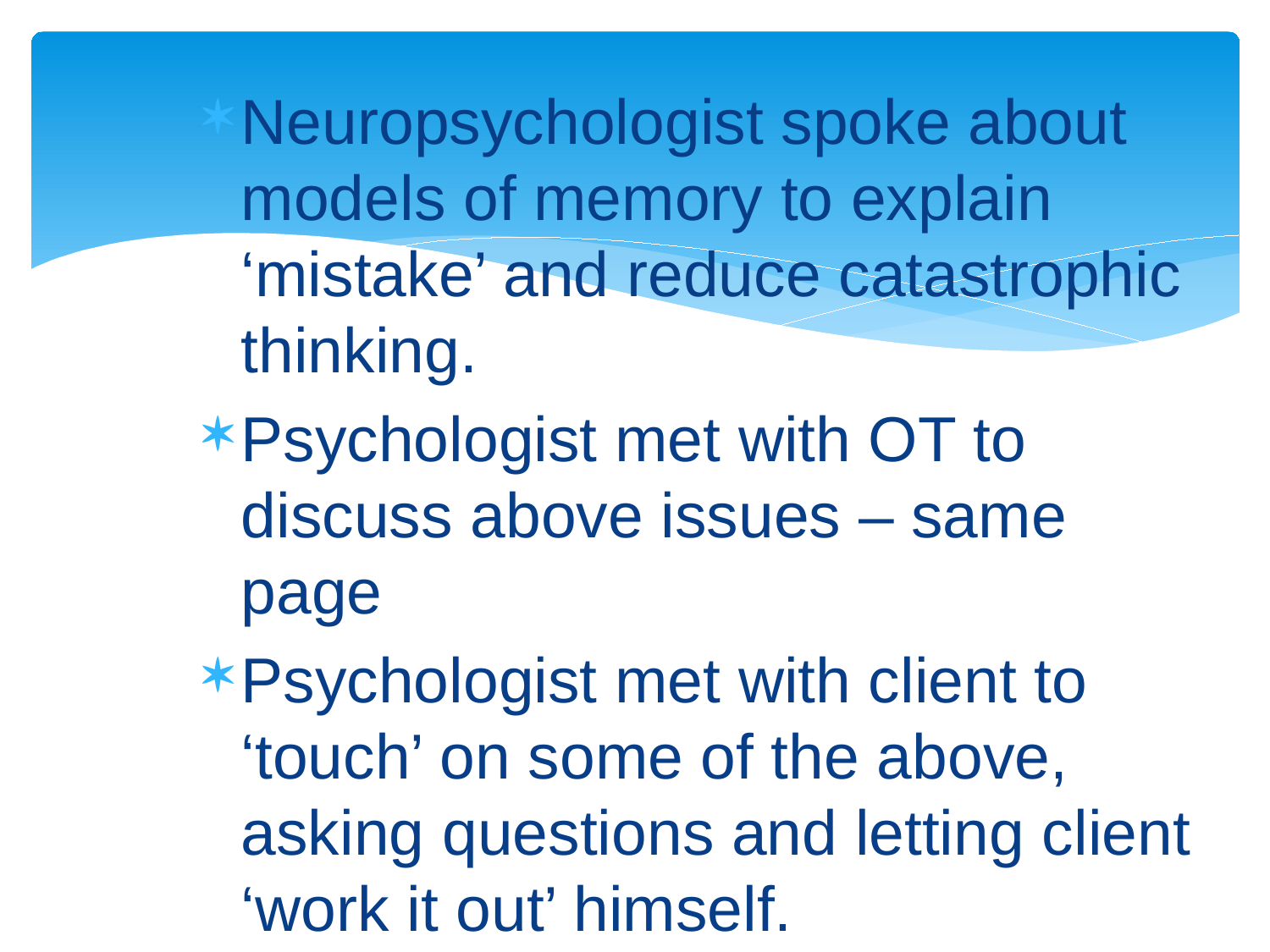

Neuropsychologist spoke about models of memory to explain ‘mistake’ and reduce catastrophic thinking.
Psychologist met with OT to discuss above issues – same page
Psychologist met with client to ‘touch’ on some of the above, asking questions and letting client ‘work it out’ himself.